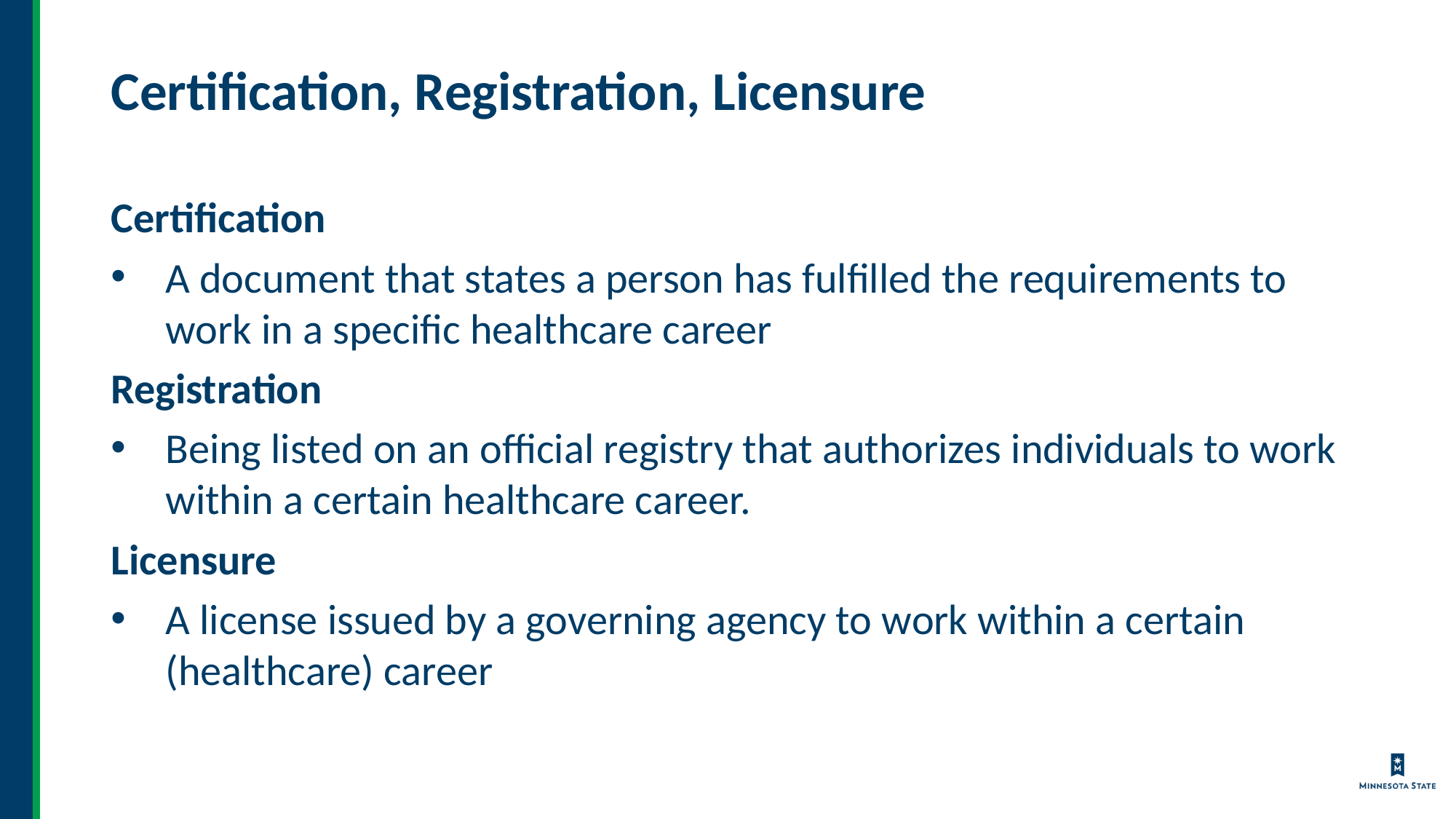

# Certification, Registration, Licensure
Certification
A document that states a person has fulfilled the requirements to work in a specific healthcare career
Registration
Being listed on an official registry that authorizes individuals to work within a certain healthcare career.
Licensure
A license issued by a governing agency to work within a certain (healthcare) career